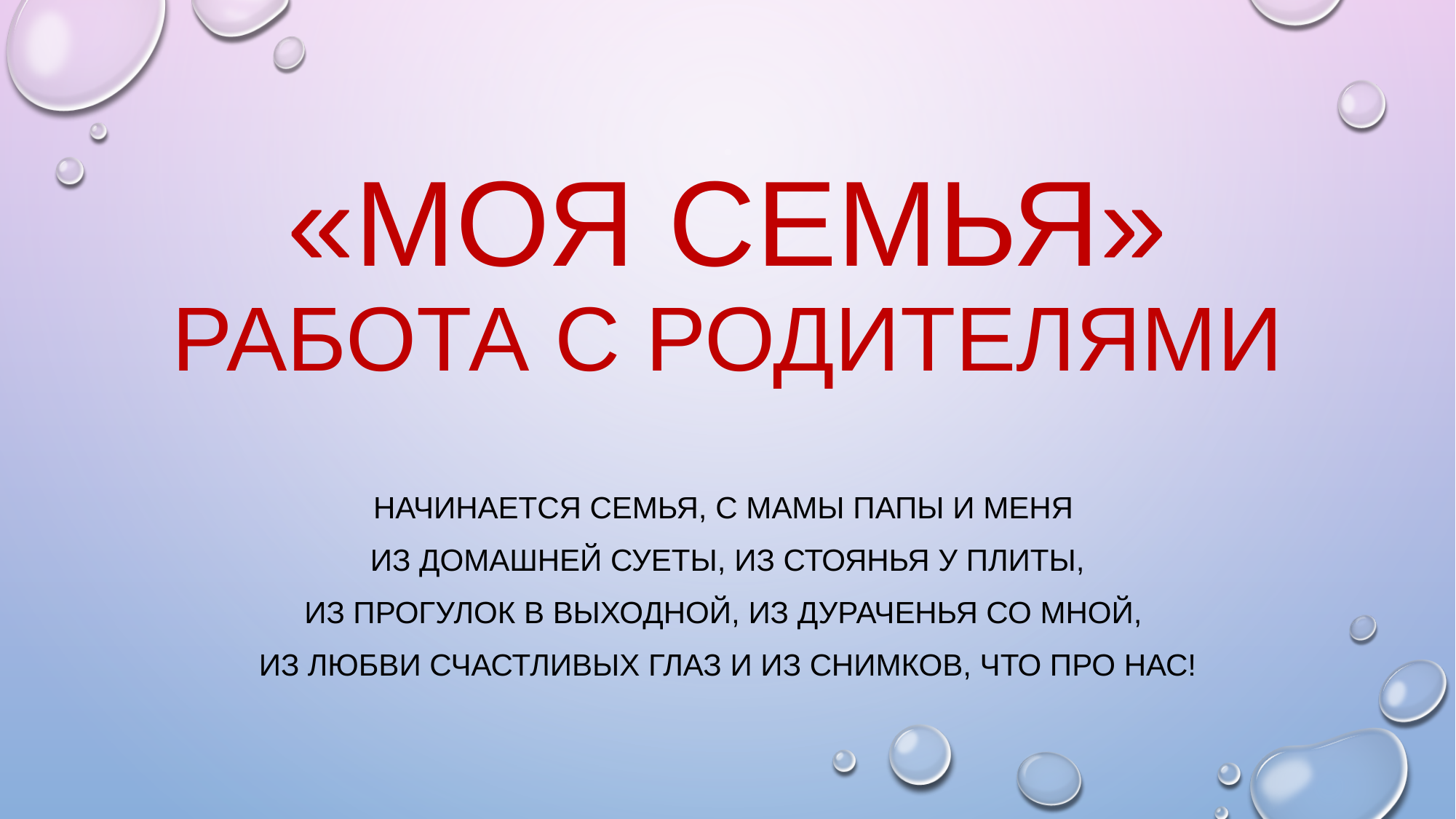

# «Моя семья» работа с родителями
Начинается семья, с мамы папы и меня
из домашней суеты, из стоянья у плиты,
Из прогулок в выходной, из дураченья со мной,
из любви счастливых глаз и из снимков, что про нас!